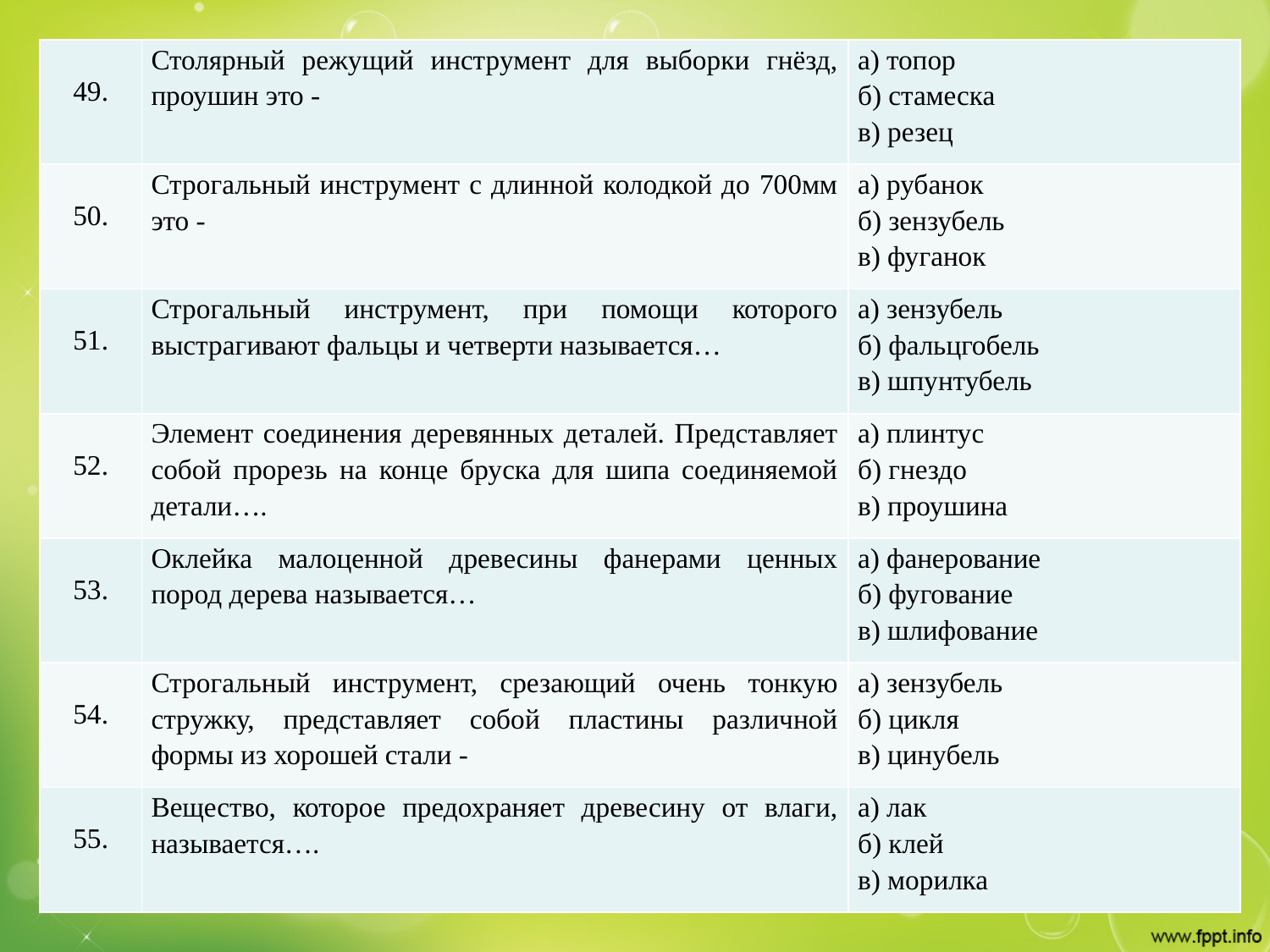

#
| 49. | Столярный режущий инструмент для выборки гнёзд, проушин это - | а) топор б) стамеска в) резец |
| --- | --- | --- |
| 50. | Строгальный инструмент с длинной колодкой до 700мм это - | а) рубанок б) зензубель в) фуганок |
| 51. | Строгальный инструмент, при помощи которого выстрагивают фальцы и четверти называется… | а) зензубель б) фальцгобель в) шпунтубель |
| 52. | Элемент соединения деревянных деталей. Представляет собой прорезь на конце бруска для шипа соединяемой детали…. | а) плинтус б) гнездо в) проушина |
| 53. | Оклейка малоценной древесины фанерами ценных пород дерева называется… | а) фанерование б) фугование в) шлифование |
| 54. | Строгальный инструмент, срезающий очень тонкую стружку, представляет собой пластины различной формы из хорошей стали - | а) зензубель б) цикля в) цинубель |
| 55. | Вещество, которое предохраняет древесину от влаги, называется…. | а) лак б) клей в) морилка |